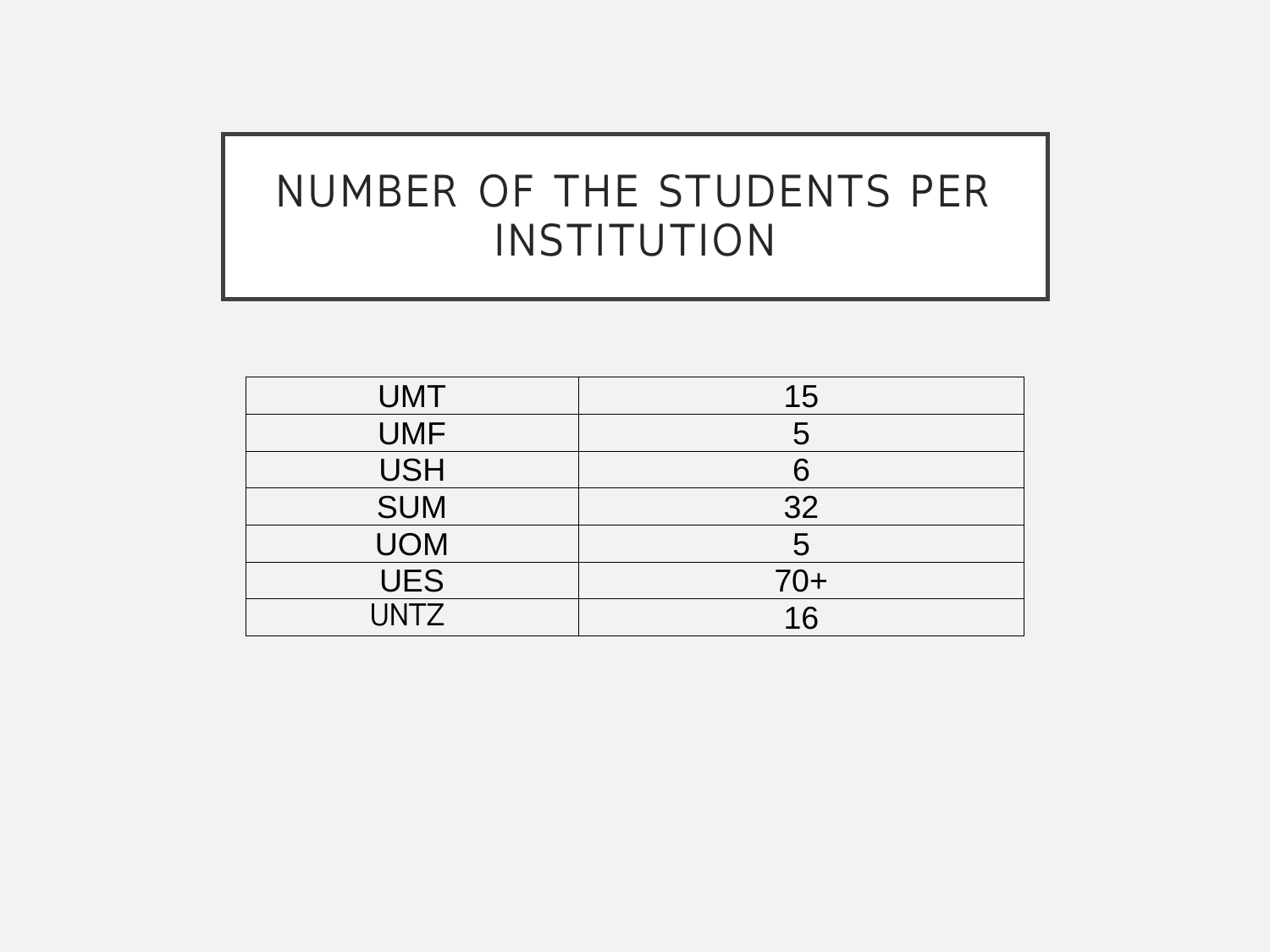

# Number of the students per institution
| UMT | 15 |
| --- | --- |
| UMF | 5 |
| USH | 6 |
| SUM | 32 |
| UOM | 5 |
| UES | 70+ |
| UNTZ | 16 |